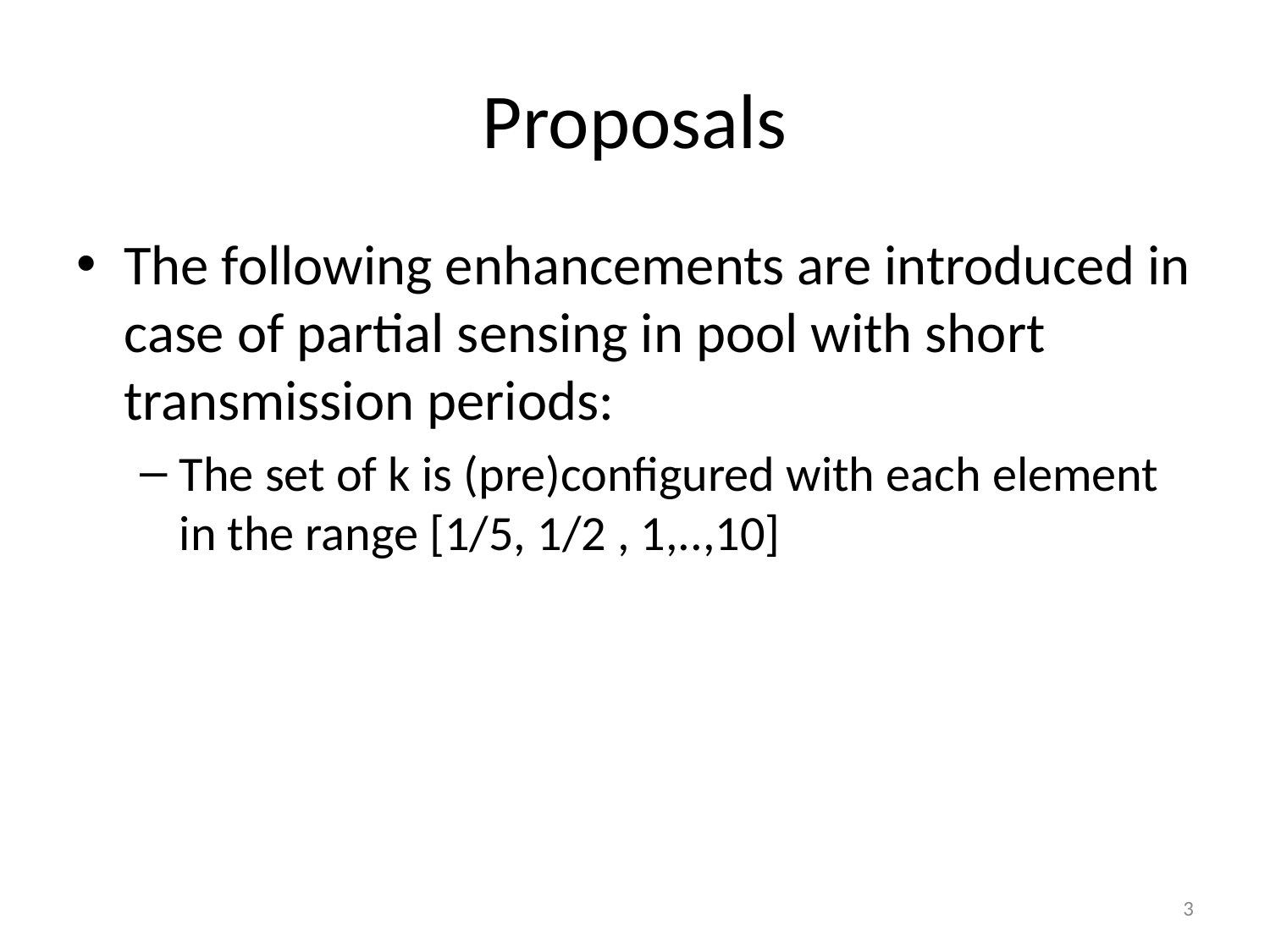

# Proposals
The following enhancements are introduced in case of partial sensing in pool with short transmission periods:
The set of k is (pre)configured with each element in the range [1/5, 1/2 , 1,..,10]
3